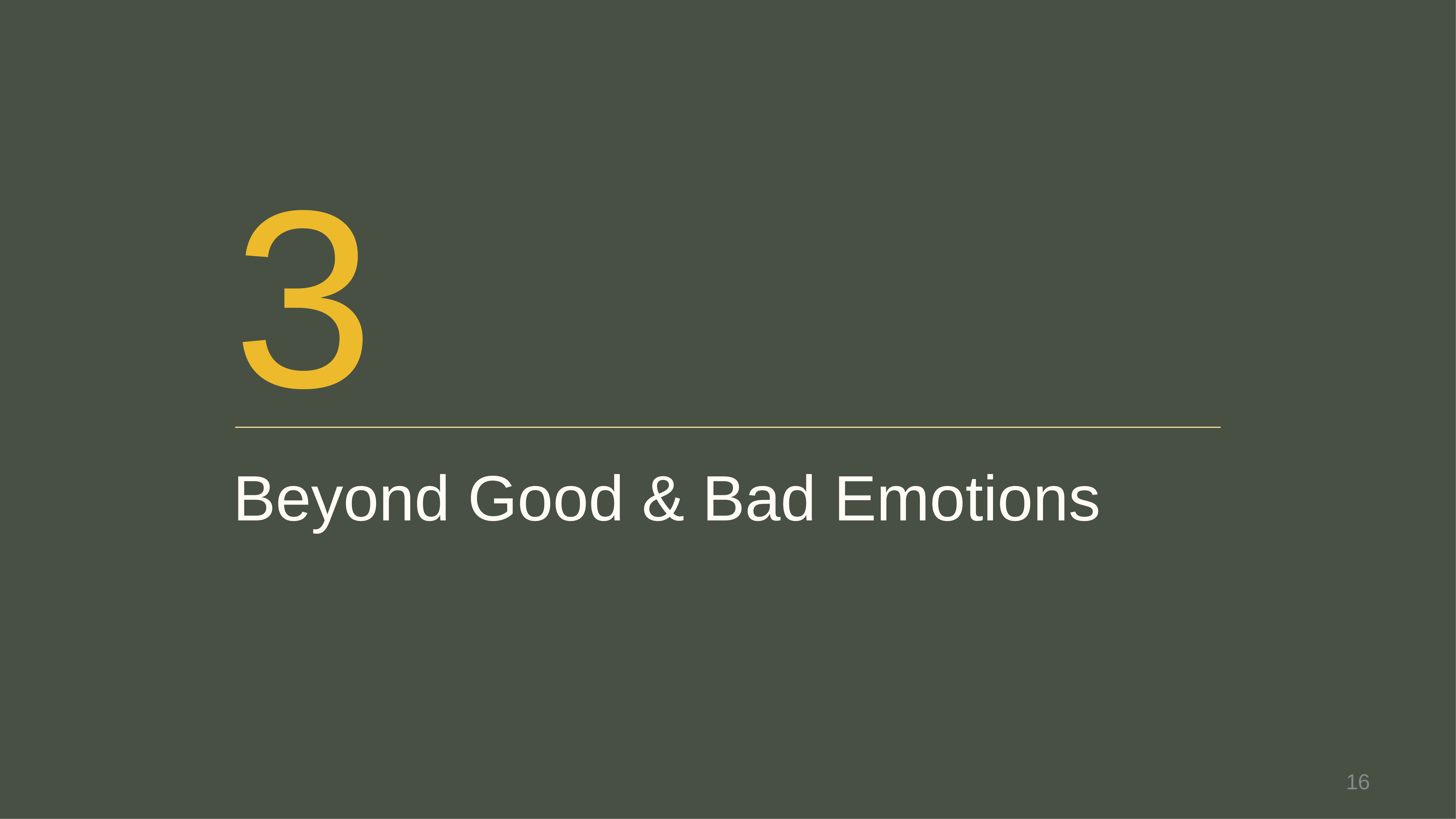

3

Beyond Good & Bad Emotions
16